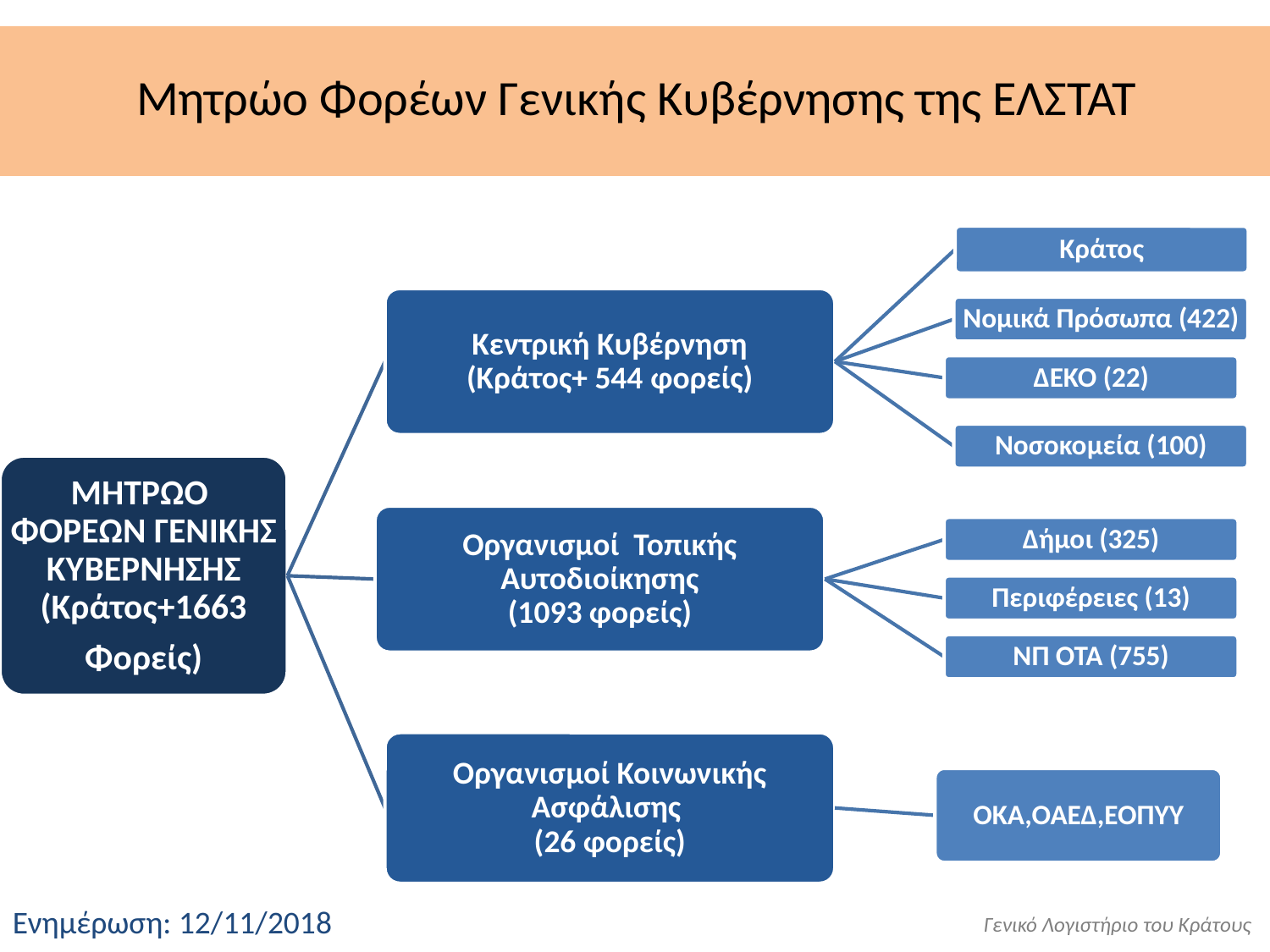

# Μητρώο Φορέων Γενικής Κυβέρνησης της ΕΛΣΤΑΤ

ΜΗΤΡΩΟ
ΦΟΡΕΩΝ ΓΕΝΙΚΗΣ ΚΥΒΕΡΝΗΣΗΣ
(Κράτος+1663
Φορείς)

Κεντρική Κυβέρνηση
(Κράτος+ 544 φορείς)

Νομικά Πρόσωπα (422)

ΔΕΚΟ (22)

Νοσοκομεία (100)

Κράτος

Οργανισμοί Κοινωνικής Ασφάλισης
(26 φορείς)

ΟΚΑ,ΟΑΕΔ,ΕΟΠΥΥ

Οργανισμοί  Τοπικής Αυτοδιοίκησης
(1093 φορείς)

Δήμοι (325)

Περιφέρειες (13)

ΝΠ ΟΤΑ (755)
Γενικό Λογιστήριο του Κράτους
Ενημέρωση: 12/11/2018